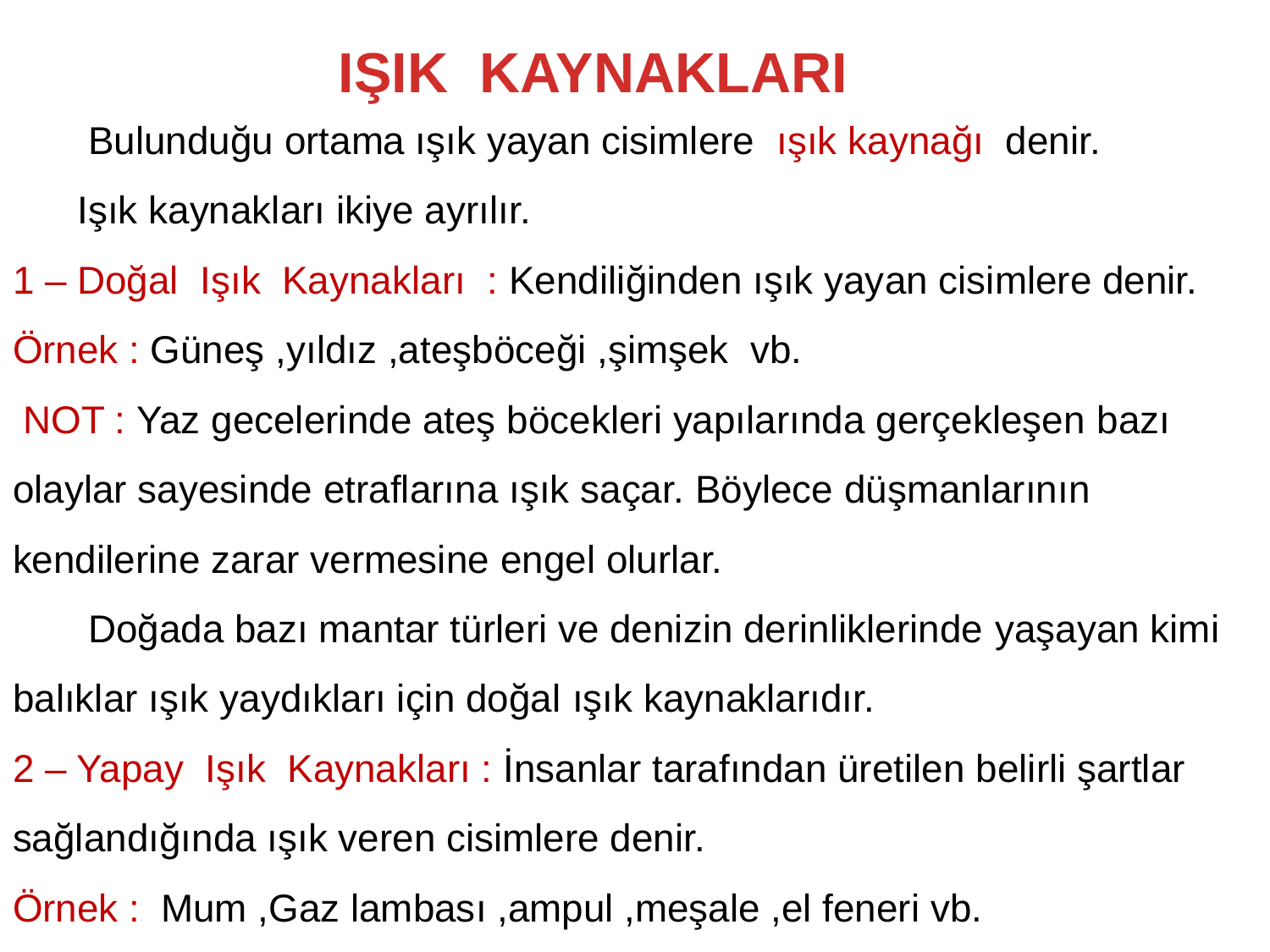

Bulunduğu ortama ışık yayan cisimlere  ışık kaynağı  denir.
      Işık kaynakları ikiye ayrılır.
1 – Doğal  Işık  Kaynakları  : Kendiliğinden ışık yayan cisimlere denir.
Örnek : Güneş ,yıldız ,ateşböceği ,şimşek  vb.
 NOT : Yaz gecelerinde ateş böcekleri yapılarında gerçekleşen bazı olaylar sayesinde etraflarına ışık saçar. Böylece düşmanlarının kendilerine zarar vermesine engel olurlar.
       Doğada bazı mantar türleri ve denizin derinliklerinde yaşayan kimi balıklar ışık yaydıkları için doğal ışık kaynaklarıdır.
2 – Yapay  Işık  Kaynakları : İnsanlar tarafından üretilen belirli şartlar sağlandığında ışık veren cisimlere denir.
Örnek :  Mum ,Gaz lambası ,ampul ,meşale ,el feneri vb.
IŞIK  KAYNAKLARI